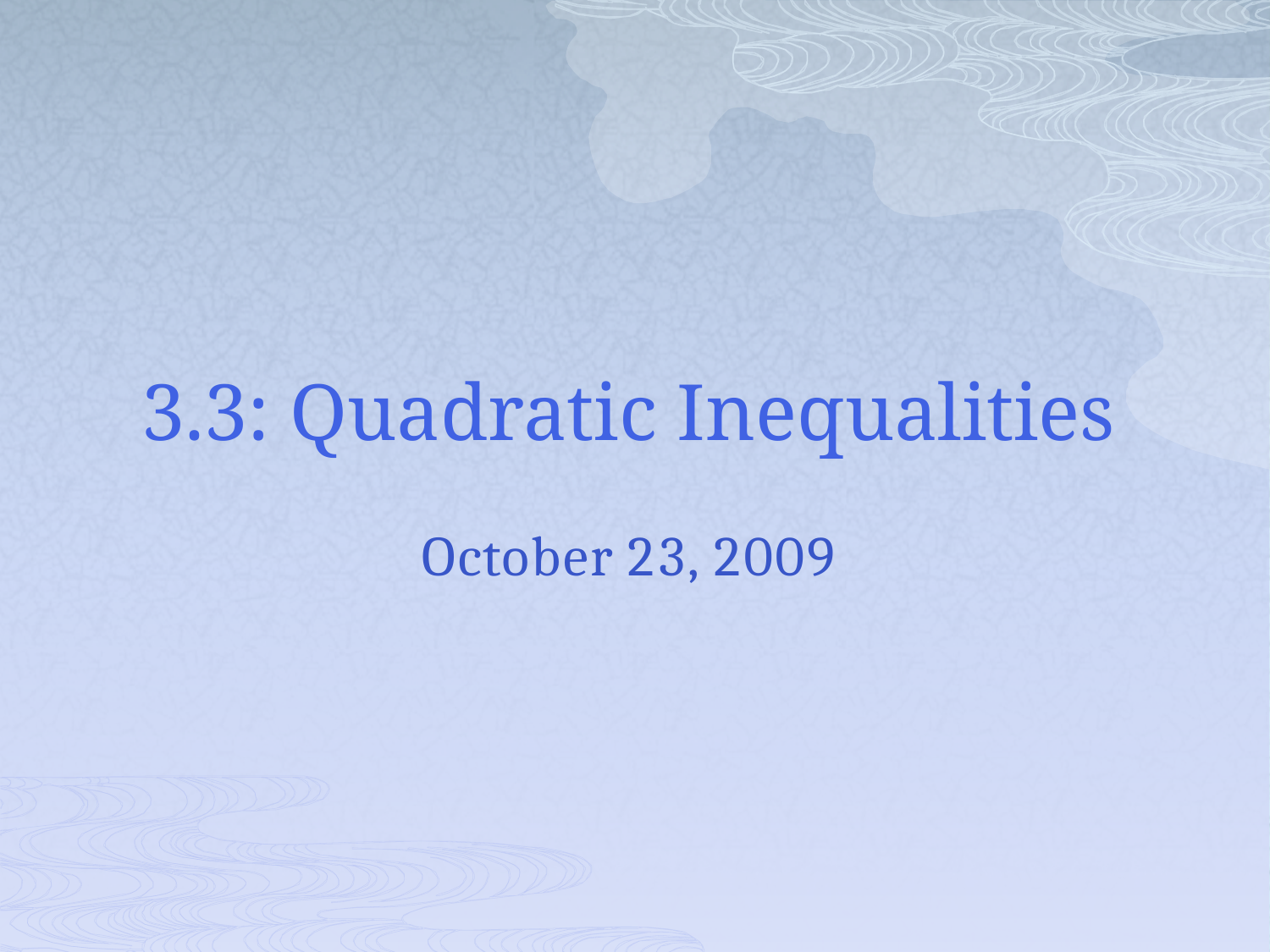

# 3.3: Quadratic Inequalities
October 23, 2009